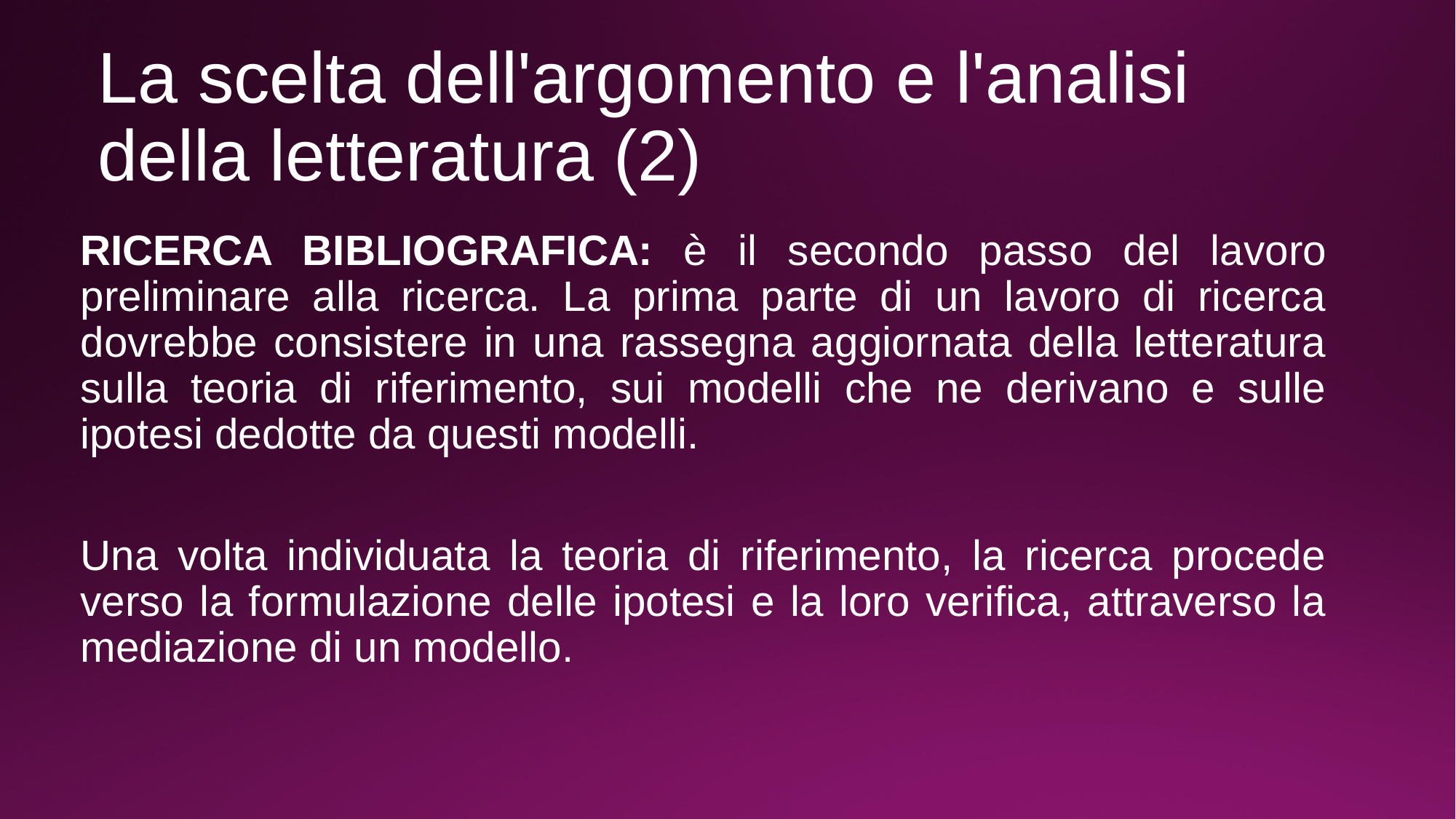

# La scelta dell'argomento e l'analisi della letteratura (2)
RICERCA BIBLIOGRAFICA: è il secondo passo del lavoro preliminare alla ricerca. La prima parte di un lavoro di ricerca dovrebbe consistere in una rassegna aggiornata della letteratura sulla teoria di riferimento, sui modelli che ne derivano e sulle ipotesi dedotte da questi modelli.

Una volta individuata la teoria di riferimento, la ricerca procede verso la formulazione delle ipotesi e la loro verifica, attraverso la mediazione di un modello.